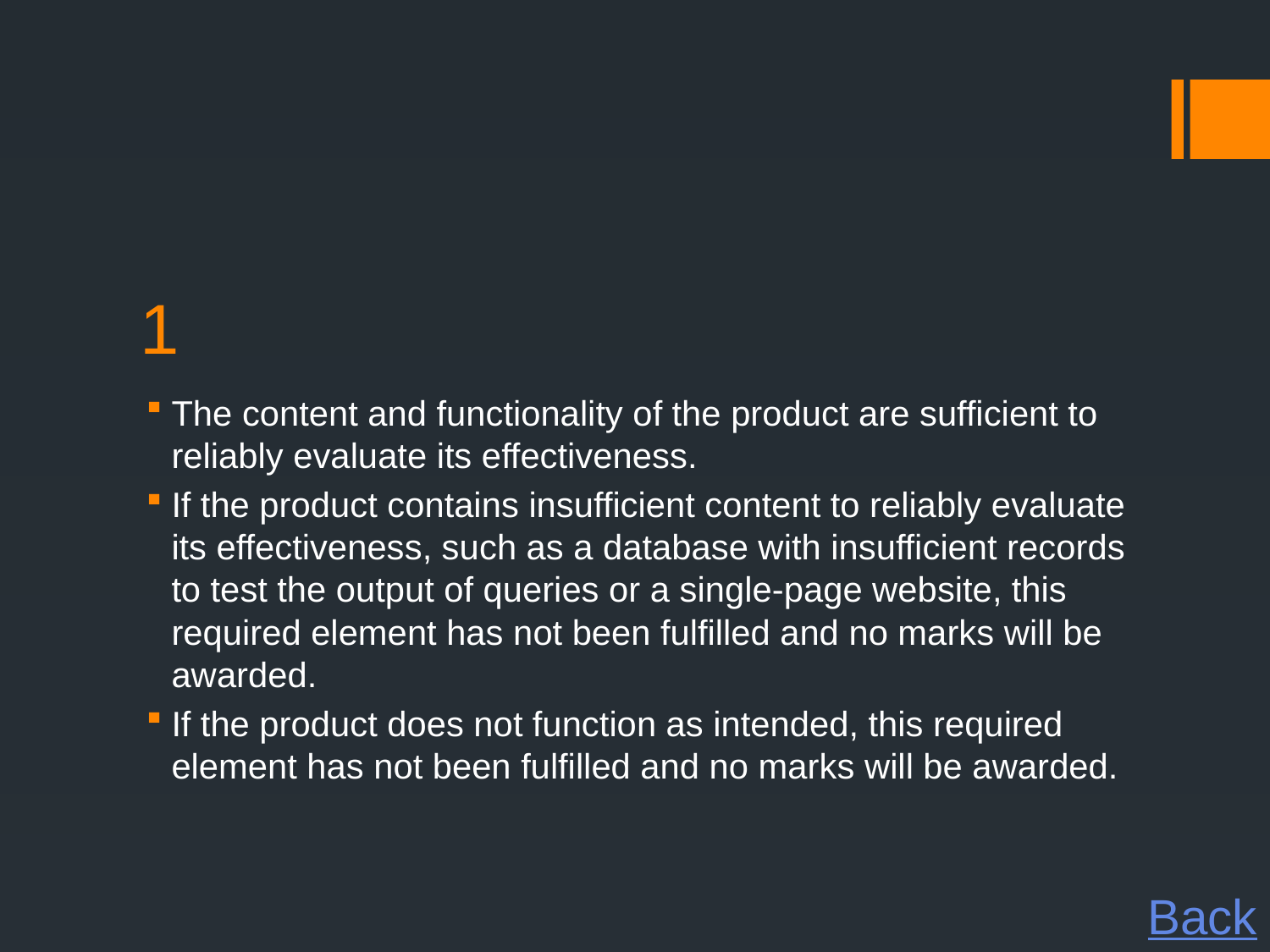

# 1
The content and functionality of the product are sufficient to reliably evaluate its effectiveness.
If the product contains insufficient content to reliably evaluate its effectiveness, such as a database with insufficient records to test the output of queries or a single-page website, this required element has not been fulfilled and no marks will be awarded.
If the product does not function as intended, this required element has not been fulfilled and no marks will be awarded.
Back